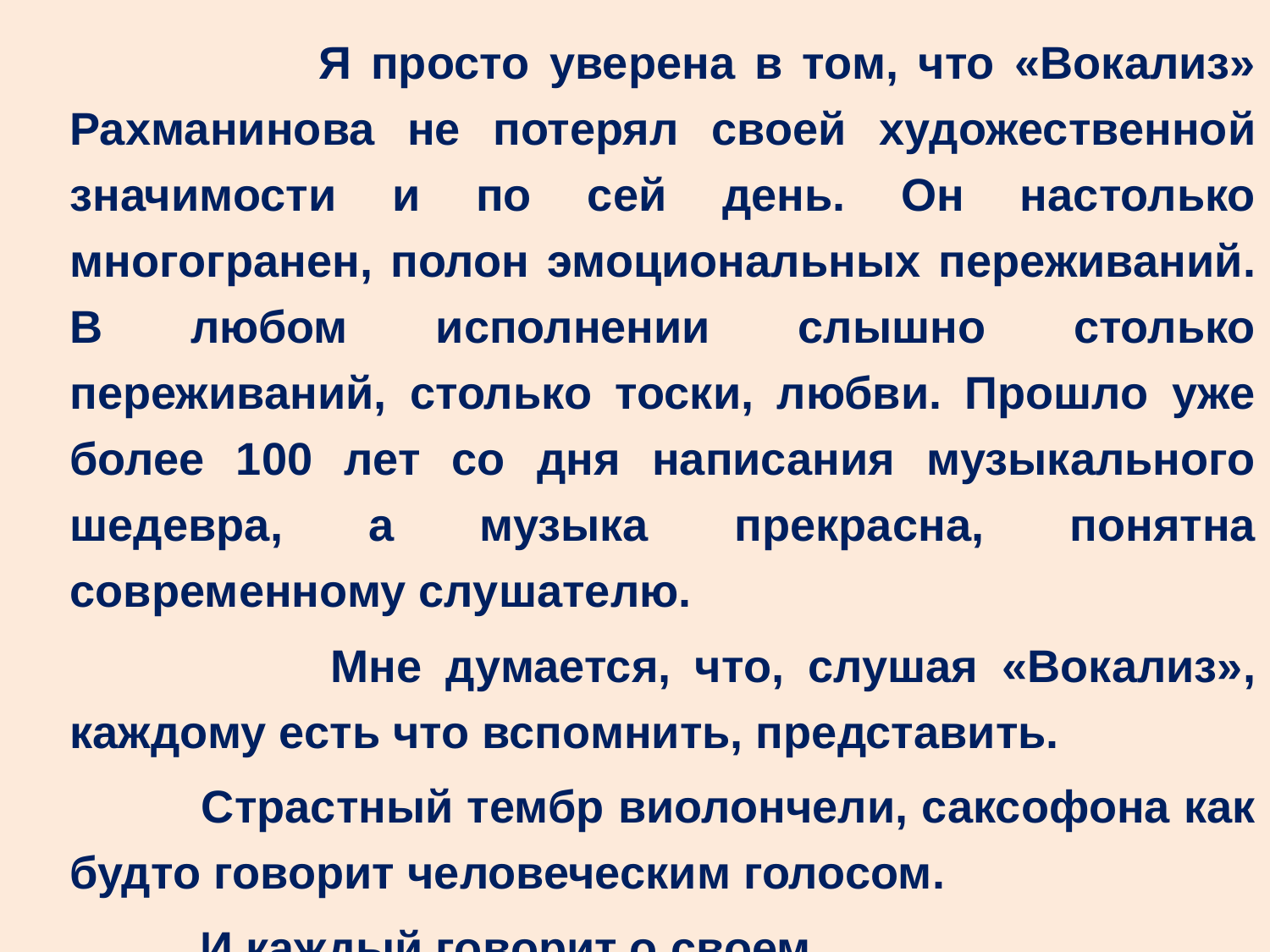

Я просто уверена в том, что «Вокализ» Рахманинова не потерял своей художественной значимости и по сей день. Он настолько многогранен, полон эмоциональных переживаний. В любом исполнении слышно столько переживаний, столько тоски, любви. Прошло уже более 100 лет со дня написания музыкального шедевра, а музыка прекрасна, понятна современному слушателю.
             Мне думается, что, слушая «Вокализ», каждому есть что вспомнить, представить.
             Страстный тембр виолончели, саксофона как будто говорит человеческим голосом.
              И каждый говорит о своем.
              На то и она – песня без слов….